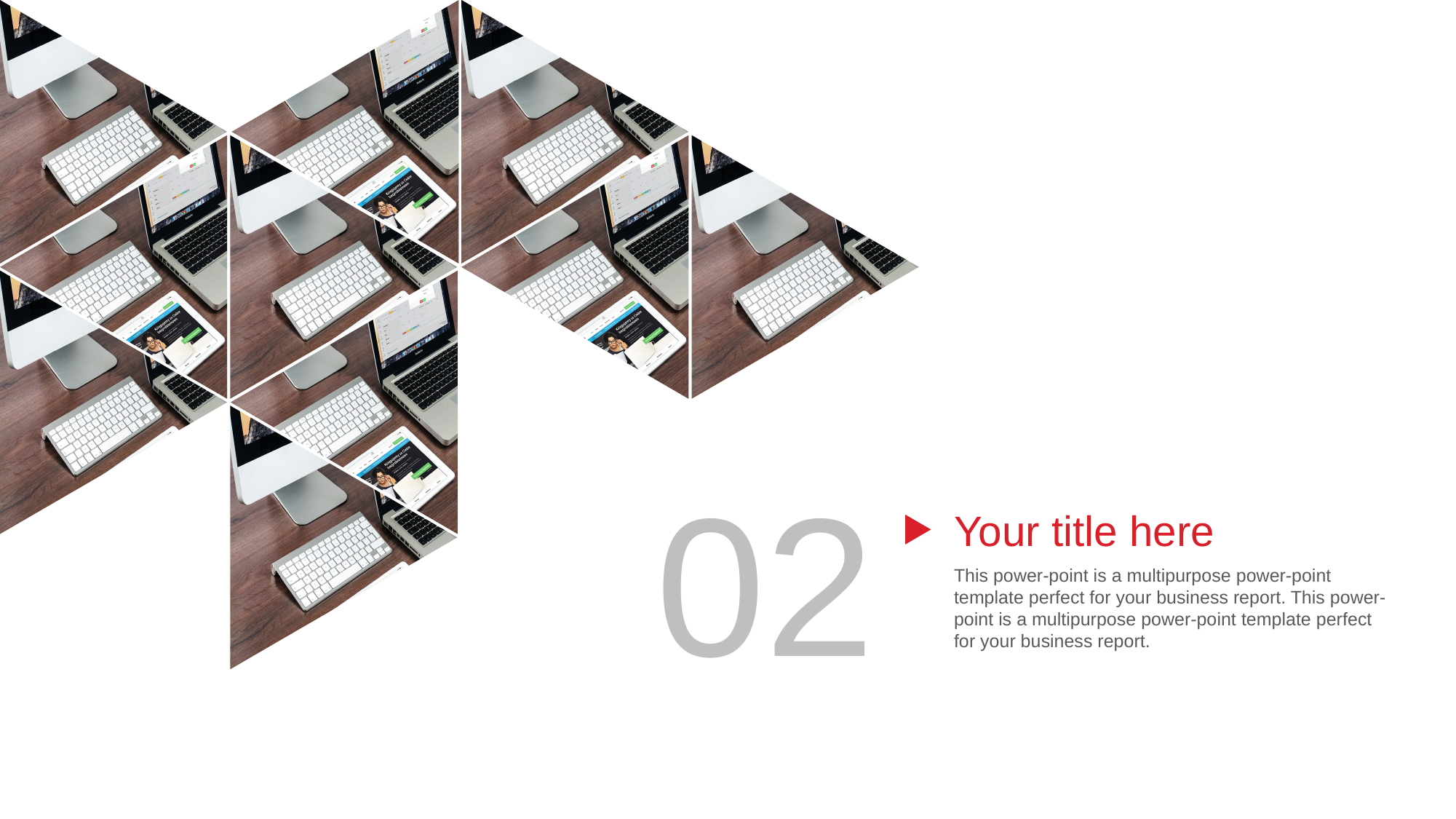

02
Your title here
This power-point is a multipurpose power-point template perfect for your business report. This power-point is a multipurpose power-point template perfect for your business report.